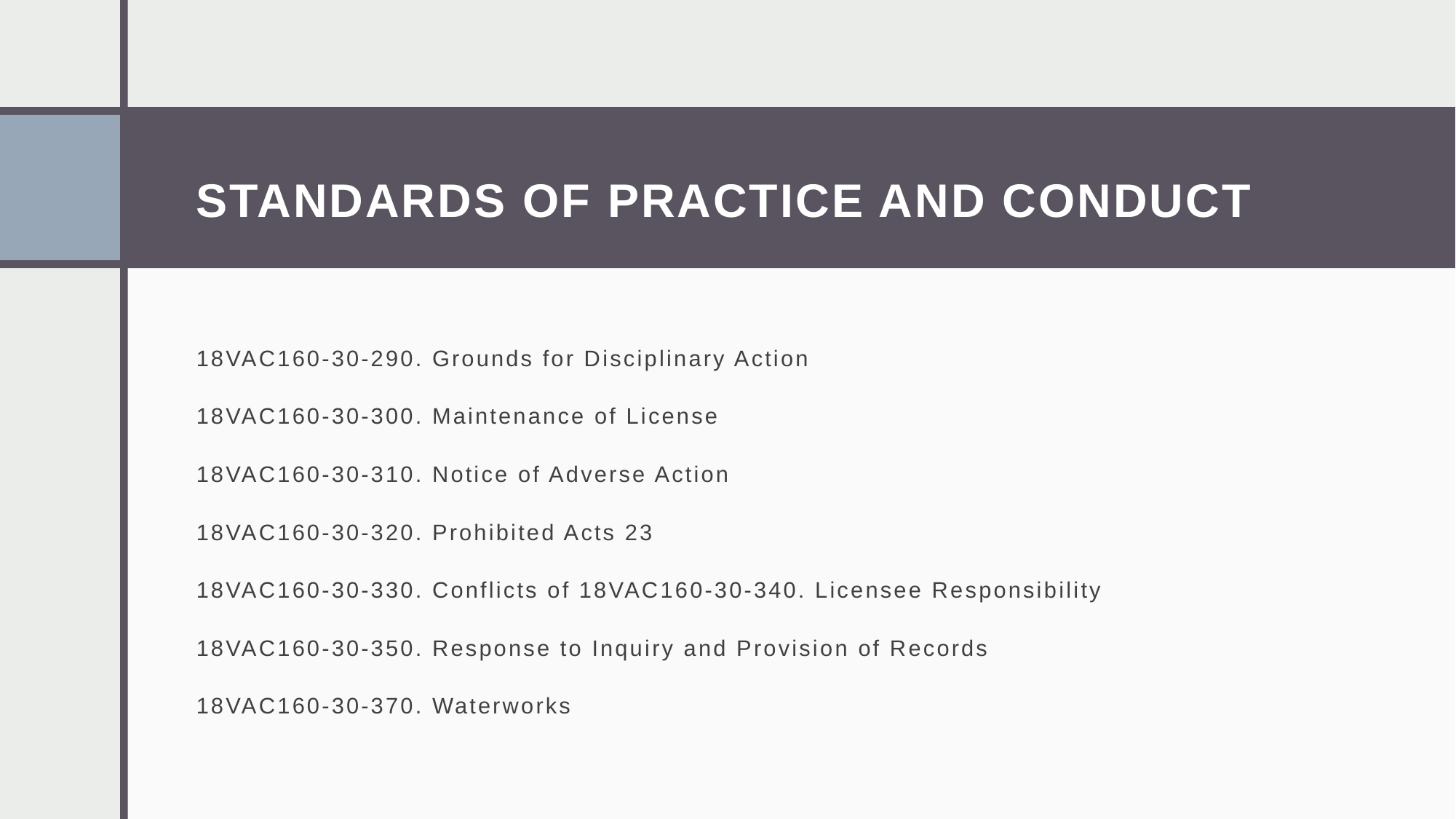

# STANDARDS OF PRACTICE AND CONDUCT

18VAC160-30-290. Grounds for Disciplinary Action
18VAC160-30-300. Maintenance of License
18VAC160-30-310. Notice of Adverse Action
18VAC160-30-320. Prohibited Acts 23
18VAC160-30-330. Conflicts of 18VAC160-30-340. Licensee Responsibility
18VAC160-30-350. Response to Inquiry and Provision of Records
18VAC160-30-370. Waterworks